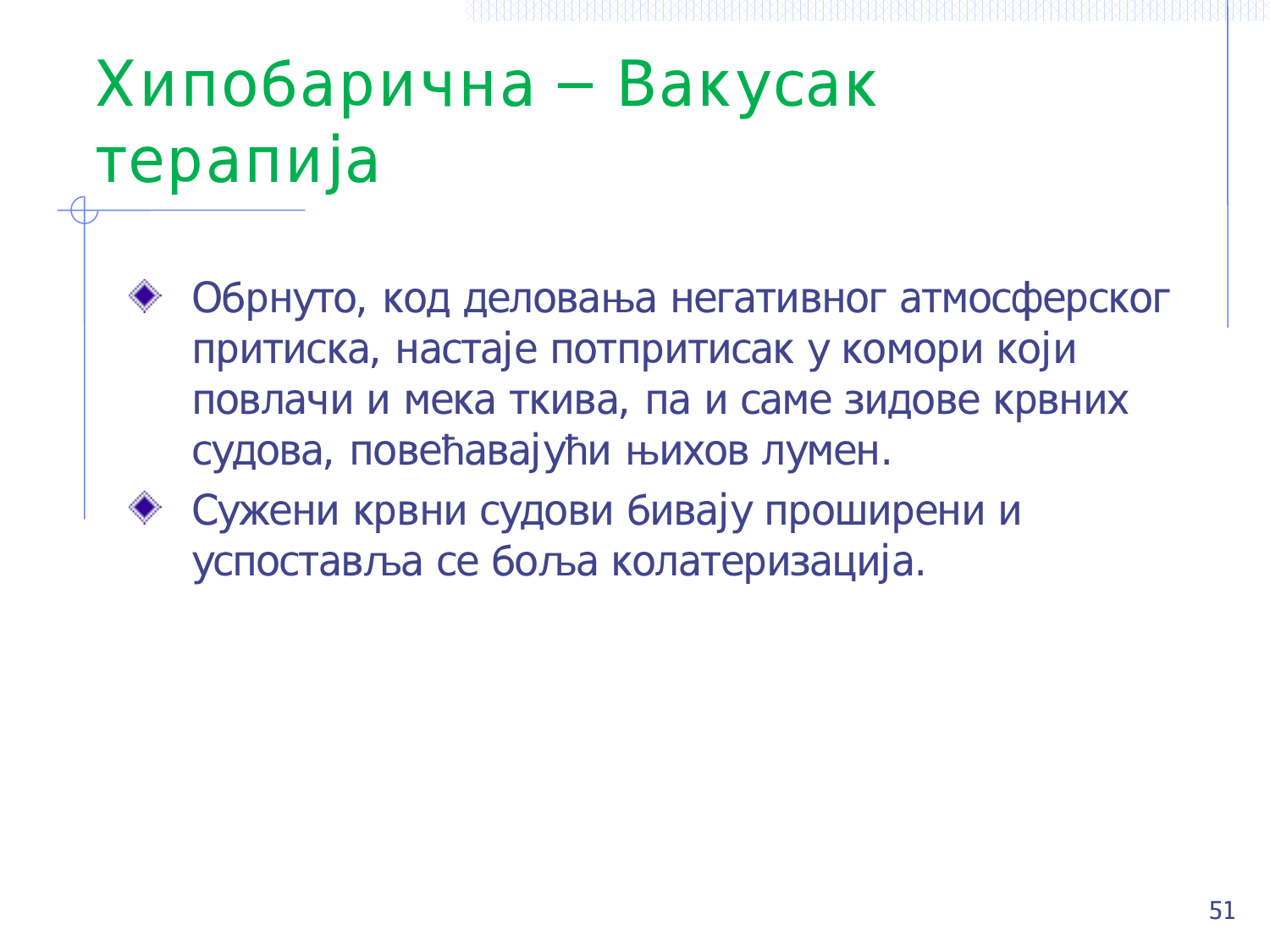

# Хипобарична – Вакусак терапија
Обрнуто, код деловања негативног атмосферског притиска, настаје потпритисак у комори који повлачи и мека ткива, па и саме зидове крвних судова, повећавајући њихов лумен.
Сужени крвни судови бивају проширени и успоставља се боља колатеризација.

51